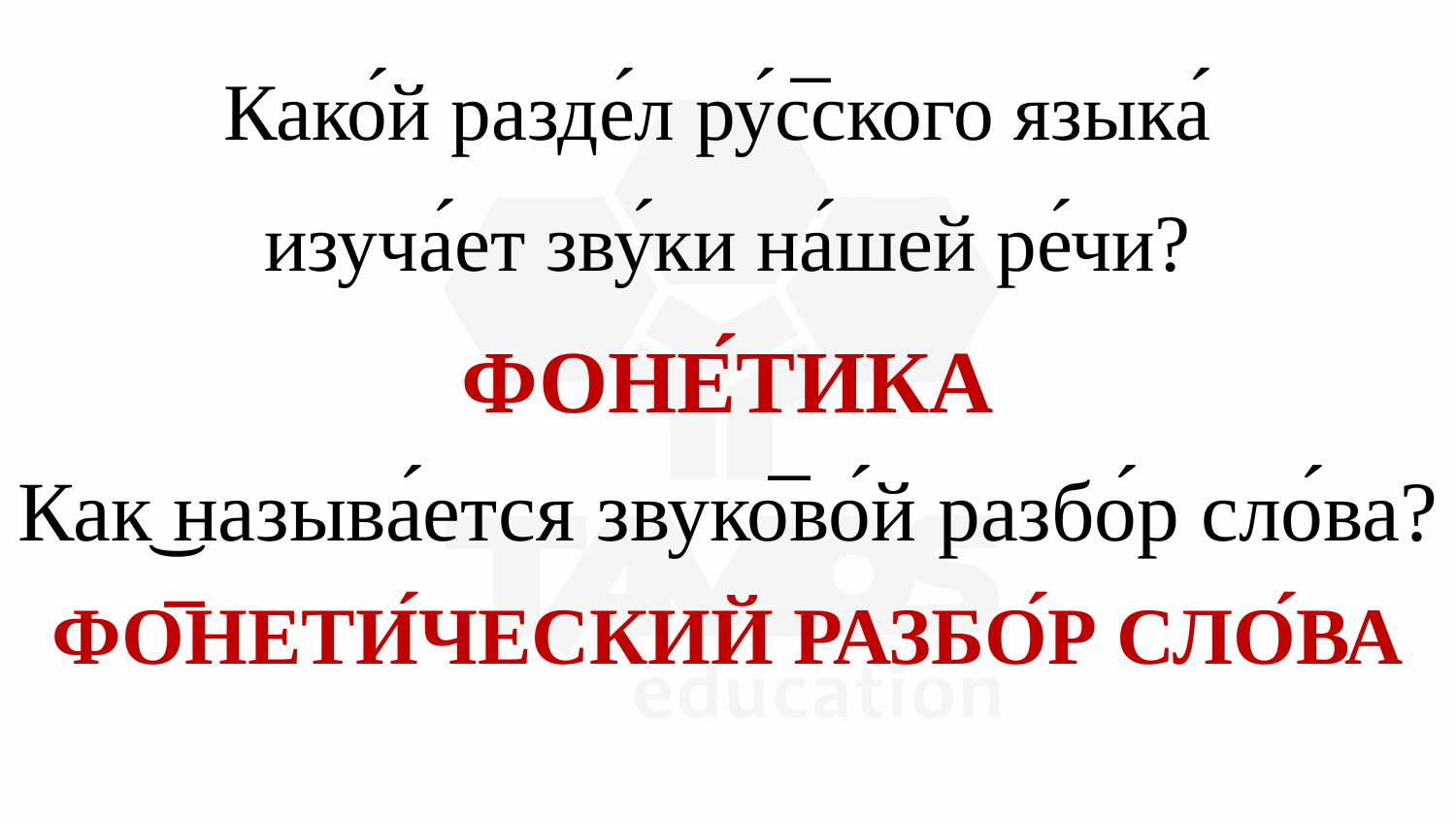

Како́й разде́л ру́с̅ского языка́
изуча́ет зву́ки на́шей ре́чи?
ФОНЕ́ТИКА
Как͜ называ́ется звуко̅во́й разбо́р сло́ва?
ФО̅НЕТИ́ЧЕСКИЙ РАЗБО́Р СЛО́ВА